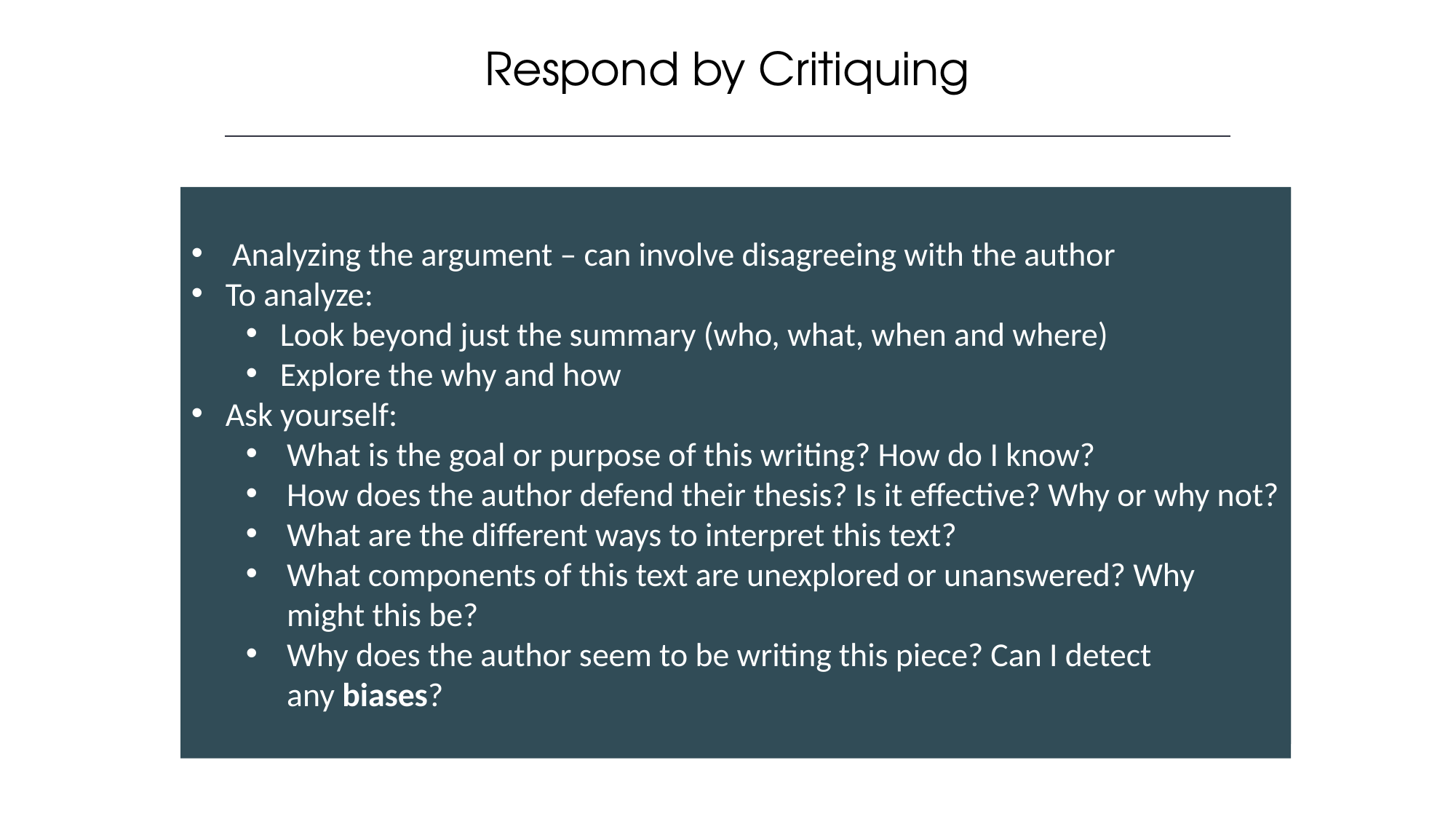

Respond by Critiquing
HAWKES LEARNING

Analyzing the argument – can involve disagreeing with the author
To analyze:
Look beyond just the summary (who, what, when and where)
Explore the why and how
Ask yourself:
What is the goal or purpose of this writing? How do I know?
How does the author defend their thesis? Is it effective? Why or why not?
What are the different ways to interpret this text?
What components of this text are unexplored or unanswered? Why might this be?
Why does the author seem to be writing this piece? Can I detect any biases?